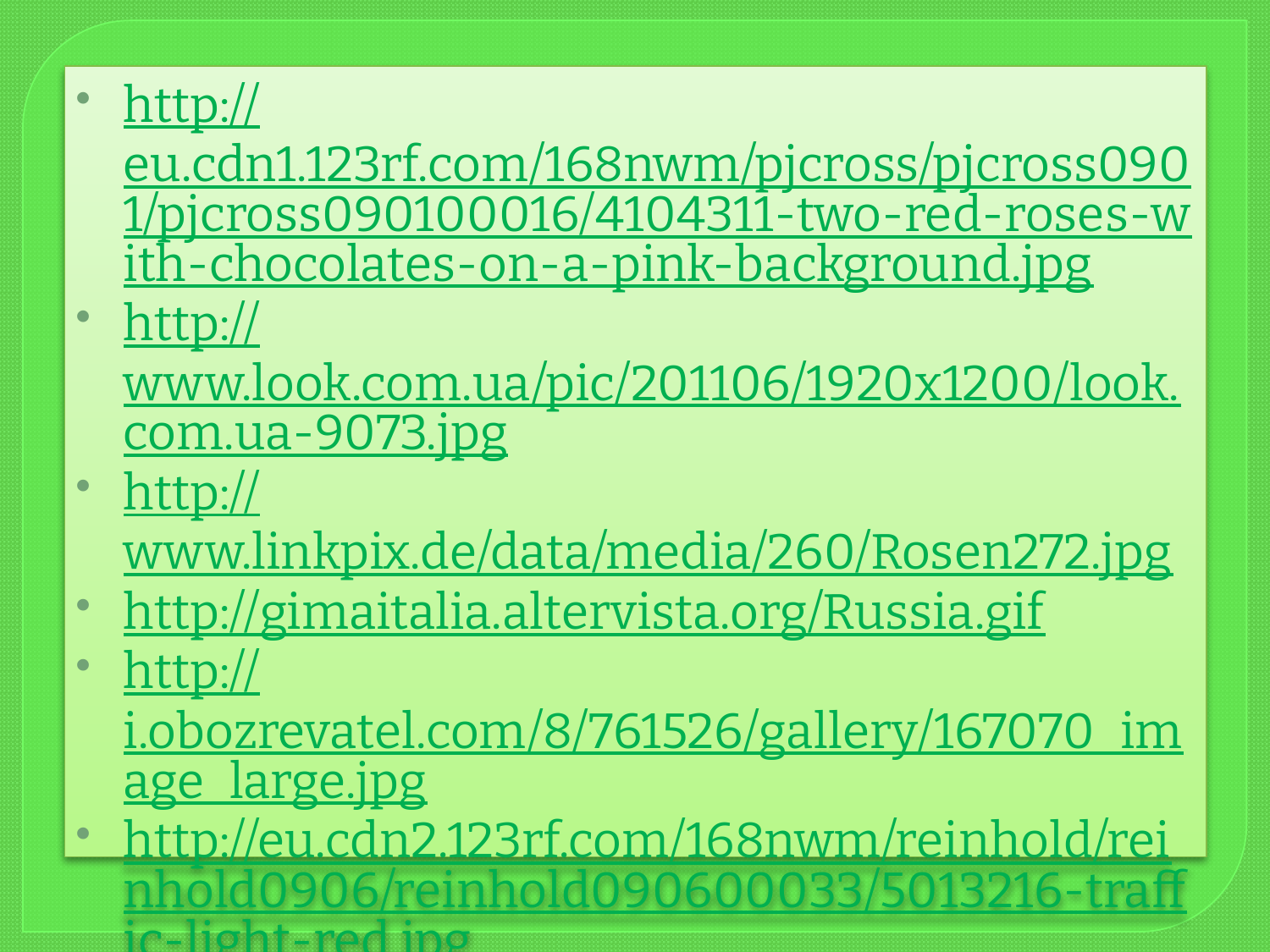

http://eu.cdn1.123rf.com/168nwm/pjcross/pjcross0901/pjcross090100016/4104311-two-red-roses-with-chocolates-on-a-pink-background.jpg
http://www.look.com.ua/pic/201106/1920x1200/look.com.ua-9073.jpg
http://www.linkpix.de/data/media/260/Rosen272.jpg
http://gimaitalia.altervista.org/Russia.gif
http://i.obozrevatel.com/8/761526/gallery/167070_image_large.jpg
http://eu.cdn2.123rf.com/168nwm/reinhold/reinhold0906/reinhold090600033/5013216-traffic-light-red.jpg
http://www.slova.by/wp-content/uploads/2010/12/81.jpg
http://blogs.strategyanalytics.com/gwp/wp-content/uploads/2010/05/redlight.png